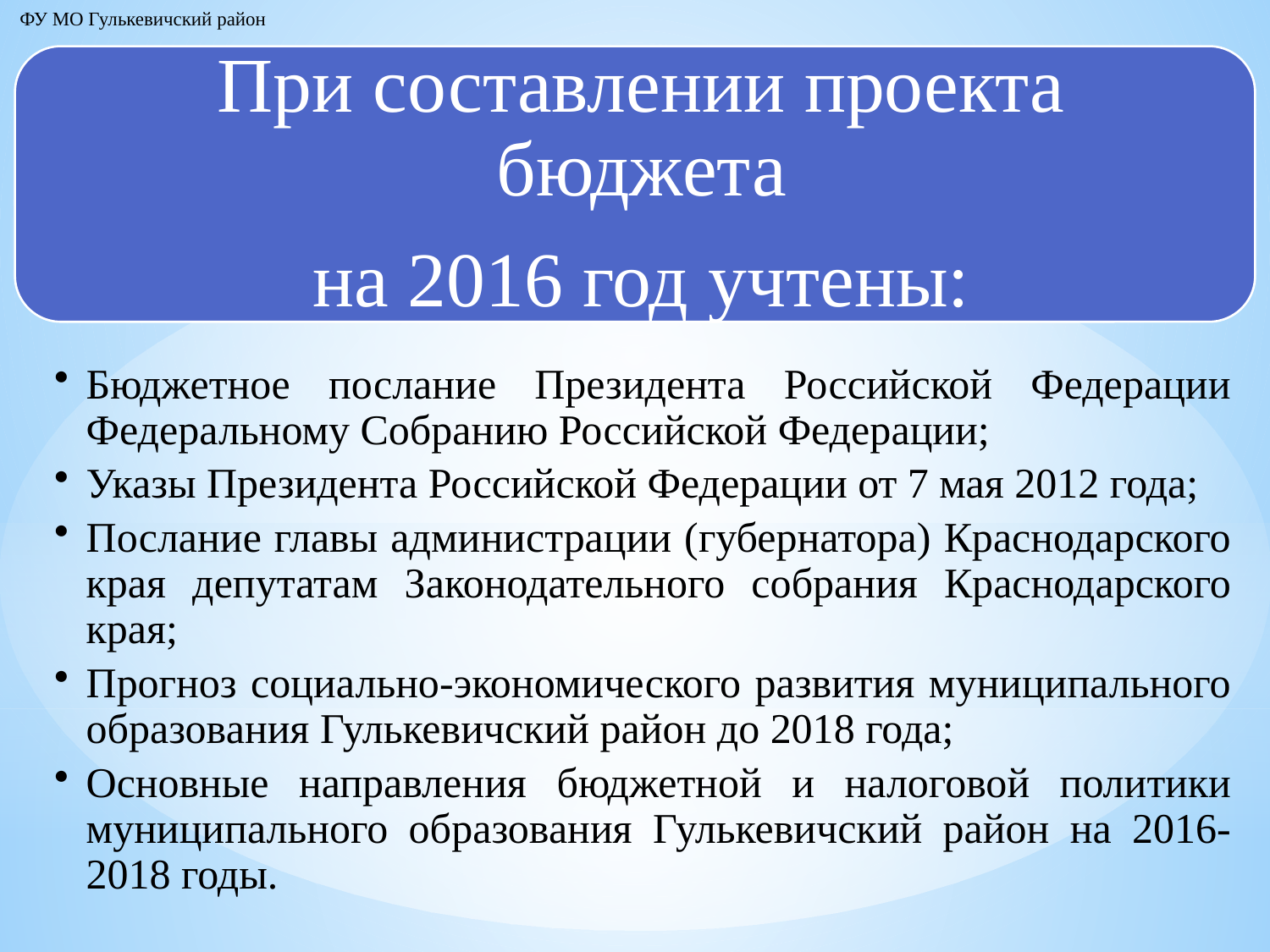

ФУ МО Гулькевичский район
При составлении проекта бюджета
на 2016 год учтены:
Бюджетное послание Президента Российской Федерации Федеральному Собранию Российской Федерации;
Указы Президента Российской Федерации от 7 мая 2012 года;
Послание главы администрации (губернатора) Краснодарского края депутатам Законодательного собрания Краснодарского края;
Прогноз социально-экономического развития муниципального образования Гулькевичский район до 2018 года;
Основные направления бюджетной и налоговой политики муниципального образования Гулькевичский район на 2016-2018 годы.